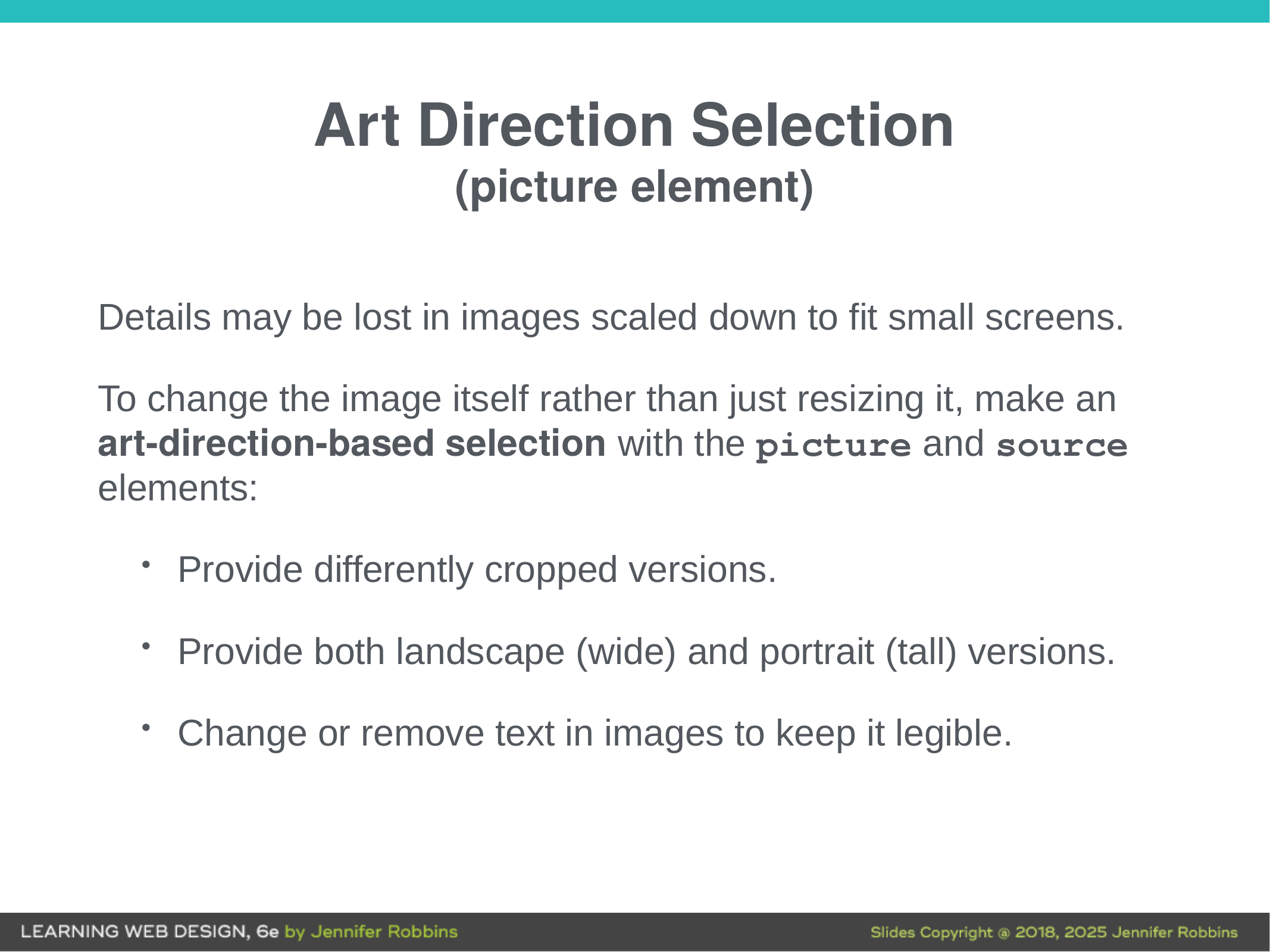

# Art Direction Selection (picture element)
Details may be lost in images scaled down to fit small screens.
To change the image itself rather than just resizing it, make an art-direction-based selection with the picture and source elements:
Provide differently cropped versions.
Provide both landscape (wide) and portrait (tall) versions.
Change or remove text in images to keep it legible.